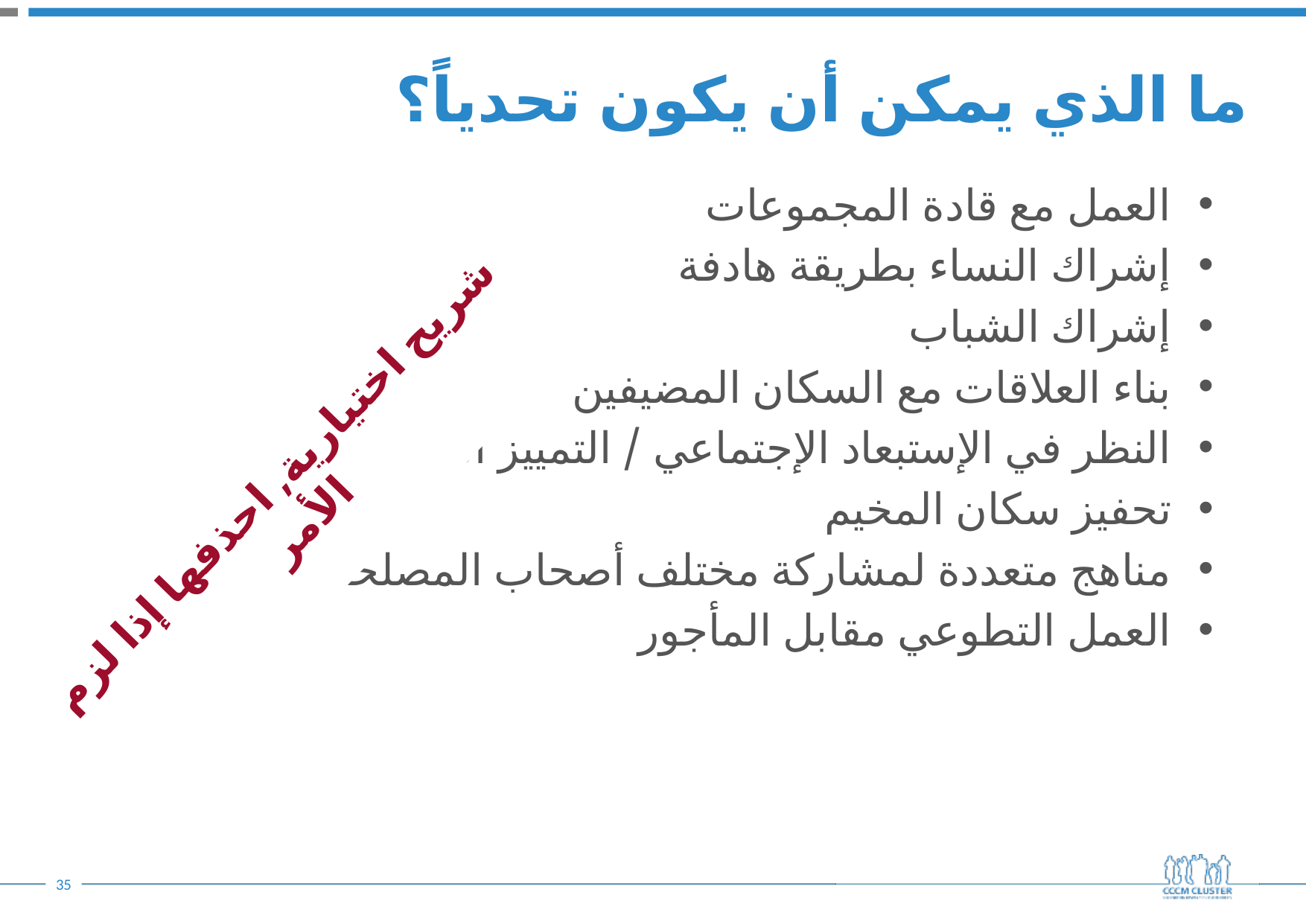

# ما الذي يمكن أن يكون تحدياً؟
العمل مع قادة المجموعات
إشراك النساء بطريقة هادفة
إشراك الشباب
بناء العلاقات مع السكان المضيفين
النظر في الإستبعاد الإجتماعي / التمييز الهيكلي
تحفيز سكان المخيم
مناهج متعددة لمشاركة مختلف أصحاب المصلحة
العمل التطوعي مقابل المأجور
شريح اختيارية, احذفها إذا لزم الأمر